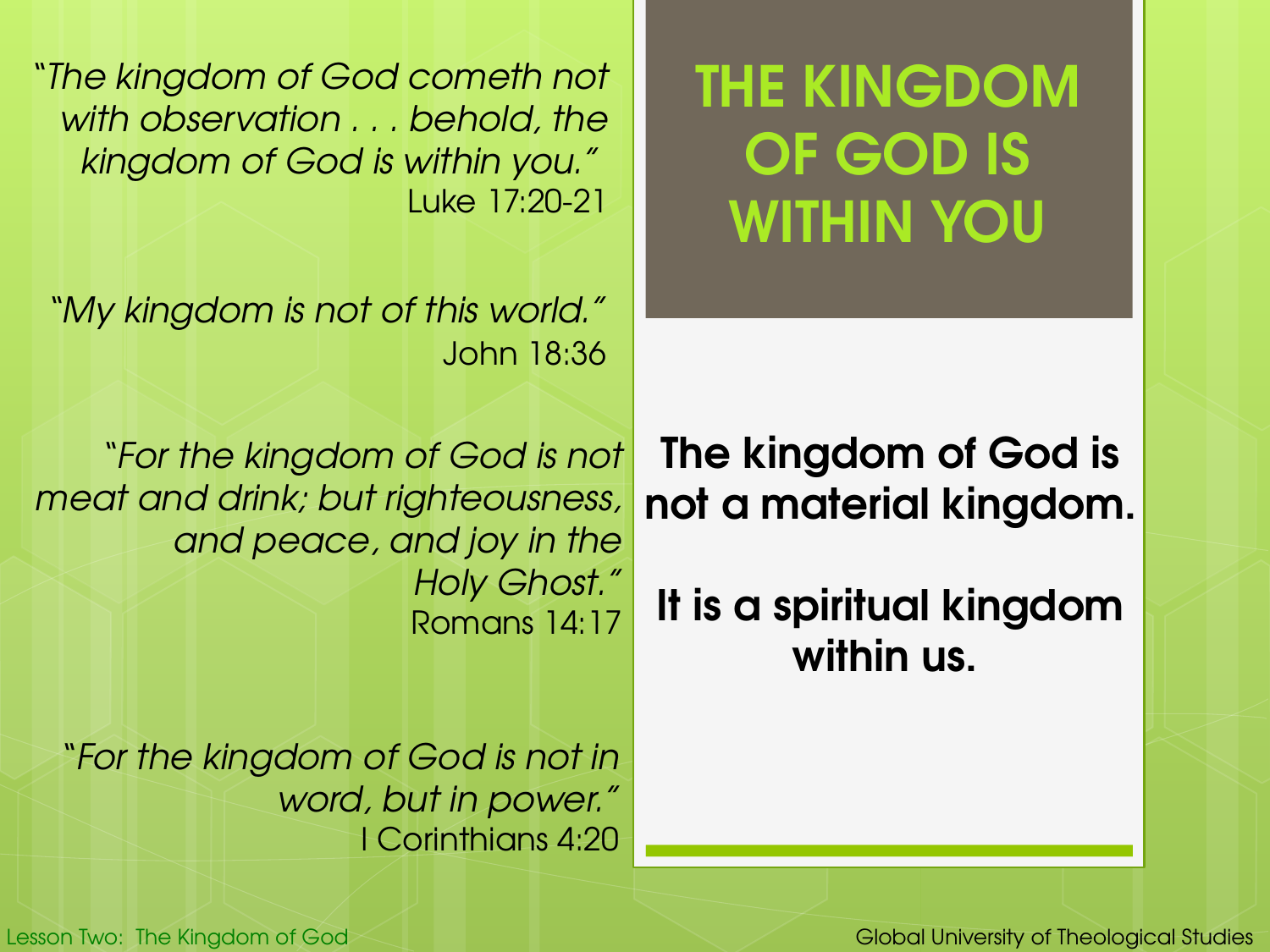

THE KINGDOM OF GOD IS WITHIN YOU
“The kingdom of God cometh not with observation . . . behold, the kingdom of God is within you.”
Luke 17:20-21
 “My kingdom is not of this world.”
 John 18:36
The kingdom of God is not a material kingdom.

It is a spiritual kingdom within us.
“For the kingdom of God is not meat and drink; but righteousness, and peace, and joy in the
Holy Ghost.”
Romans 14:17
 Global University of Theological Studies
 “For the kingdom of God is not in word, but in power.”
I Corinthians 4:20
Lesson Two:  The Kingdom of God